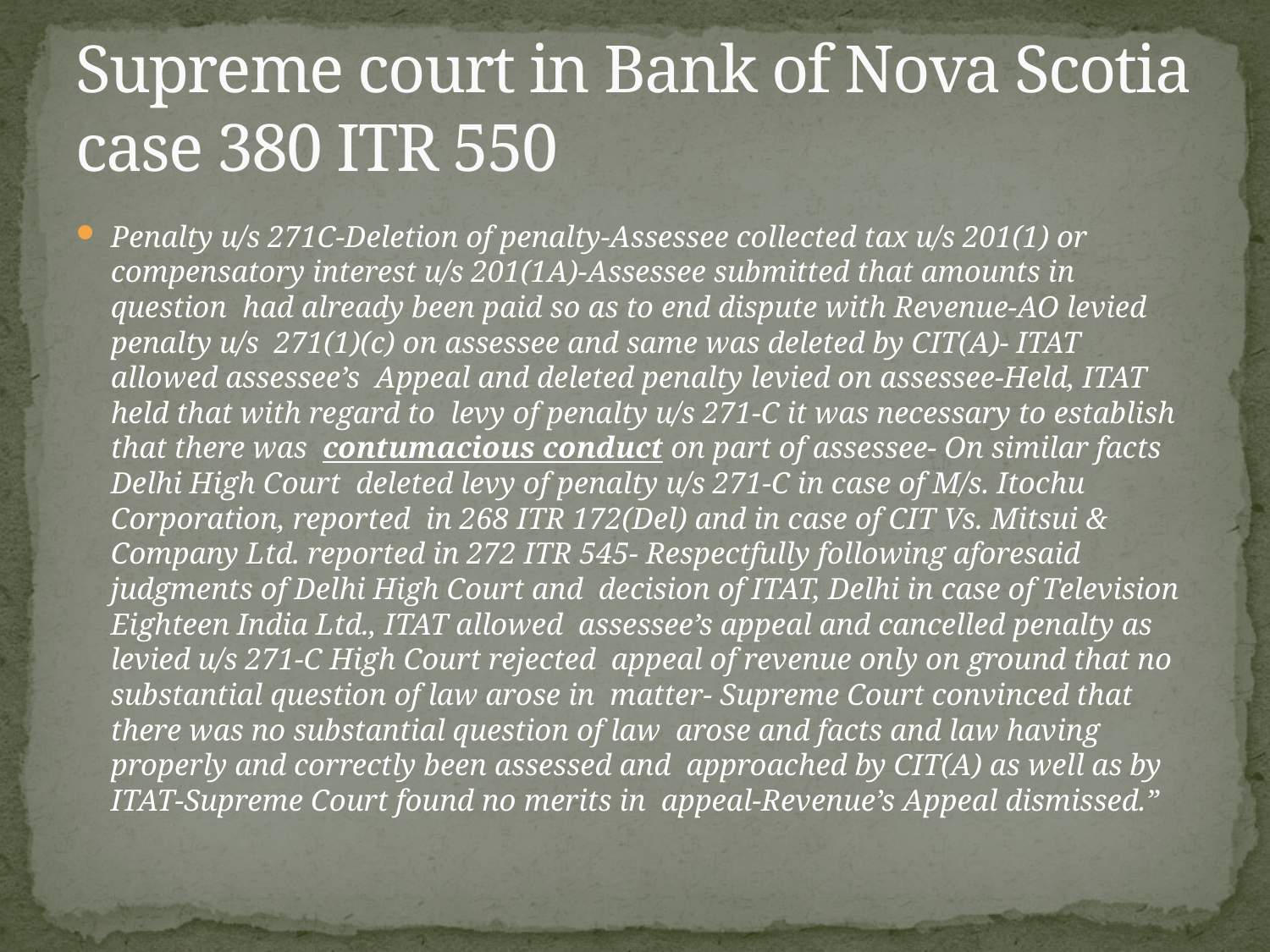

# Supreme court in Bank of Nova Scotia case 380 ITR 550
Penalty u/s 271C-Deletion of penalty-Assessee collected tax u/s 201(1) or  compensatory interest u/s 201(1A)-Assessee submitted that amounts in  question  had already been paid so as to end dispute with Revenue-AO levied penalty u/s  271(1)(c) on assessee and same was deleted by CIT(A)- ITAT allowed assessee’s  Appeal and deleted penalty levied on assessee-Held, ITAT held that with regard to  levy of penalty u/s 271-C it was necessary to establish that there was  contumacious conduct on part of assessee- On similar facts  Delhi High Court  deleted levy of penalty u/s 271-C in case of M/s. Itochu Corporation, reported  in 268 ITR 172(Del) and in case of CIT Vs. Mitsui & Company Ltd. reported in 272 ITR 545- Respectfully following aforesaid judgments of Delhi High Court and  decision of ITAT, Delhi in case of Television Eighteen India Ltd., ITAT allowed  assessee’s appeal and cancelled penalty as levied u/s 271-C High Court rejected  appeal of revenue only on ground that no substantial question of law arose in  matter- Supreme Court convinced that there was no substantial question of law  arose and facts and law having properly and correctly been assessed and  approached by CIT(A) as well as by ITAT-Supreme Court found no merits in  appeal-Revenue’s Appeal dismissed.”